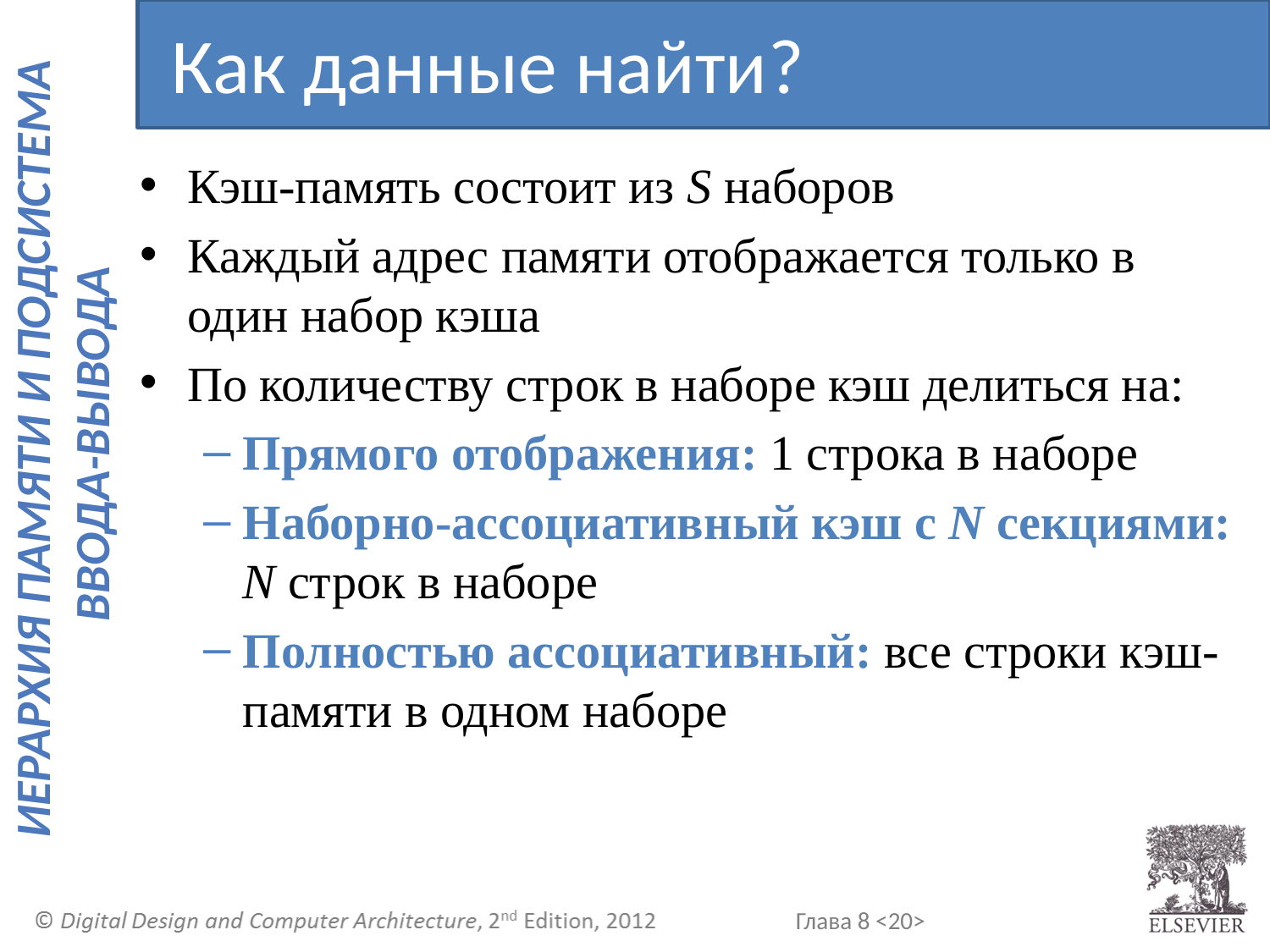

Как данные найти?

Кэш-память состоит из S наборов
Каждый адрес памяти отображается только в один набор кэша
По количеству строк в наборе кэш делиться на:
Прямого отображения: 1 строка в наборе
Наборно-ассоциативный кэш с N секциями: N строк в наборе
Полностью ассоциативный: все строки кэш-памяти в одном наборе